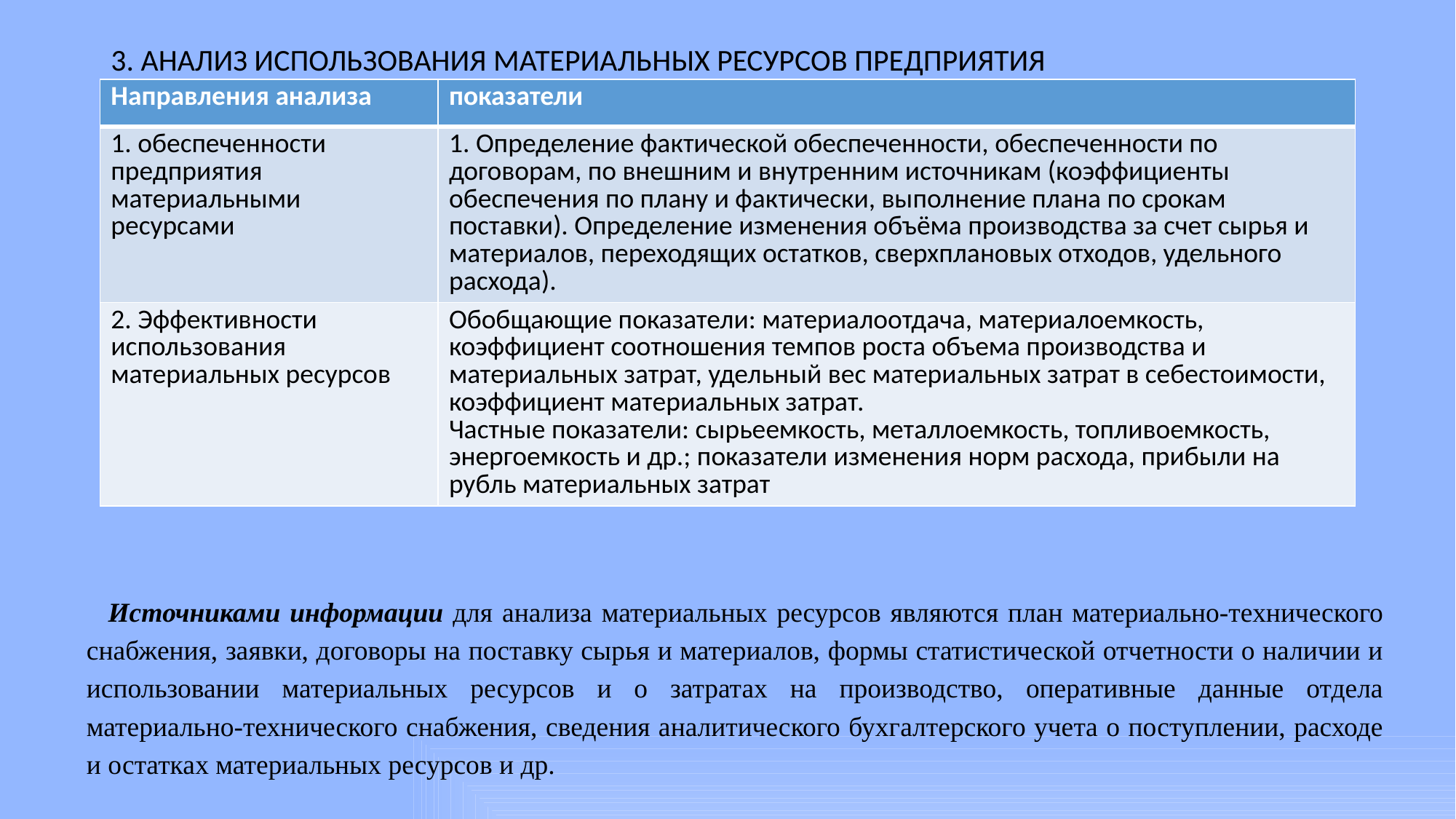

# 3. АНАЛИЗ ИСПОЛЬЗОВАНИЯ МАТЕРИАЛЬНЫХ РЕСУРСОВ ПРЕДПРИЯТИЯ
| Направления анализа | показатели |
| --- | --- |
| 1. обеспеченности предприятия материальными ресурсами | 1. Определение фактической обеспеченности, обеспеченности по договорам, по внешним и внутренним источникам (коэффициенты обеспечения по плану и фактически, выполнение плана по срокам поставки). Определение изменения объёма производства за счет сырья и материалов, переходящих остатков, сверхплановых отходов, удельного расхода). |
| 2. Эффективности использования материальных ресурсов | Обобщающие показатели: материалоотдача, материалоемкость, коэффициент соотношения темпов роста объема производства и материальных затрат, удельный вес материальных затрат в себестоимости, коэффициент материальных затрат. Частные показатели: сырьеемкость, металлоемкость, топливоемкость, энергоемкость и др.; показатели изменения норм расхода, прибыли на рубль материальных затрат |
Источниками информации для анализа материальных ресурсов являются план материально-технического снабжения, заявки, договоры на поставку сырья и материалов, формы статистической отчетности о наличии и использовании материальных ресурсов и о затратах на производство, оперативные данные отдела материально-технического снабжения, сведения аналитического бухгалтерского учета о поступлении, расходе и остатках материальных ресурсов и др.